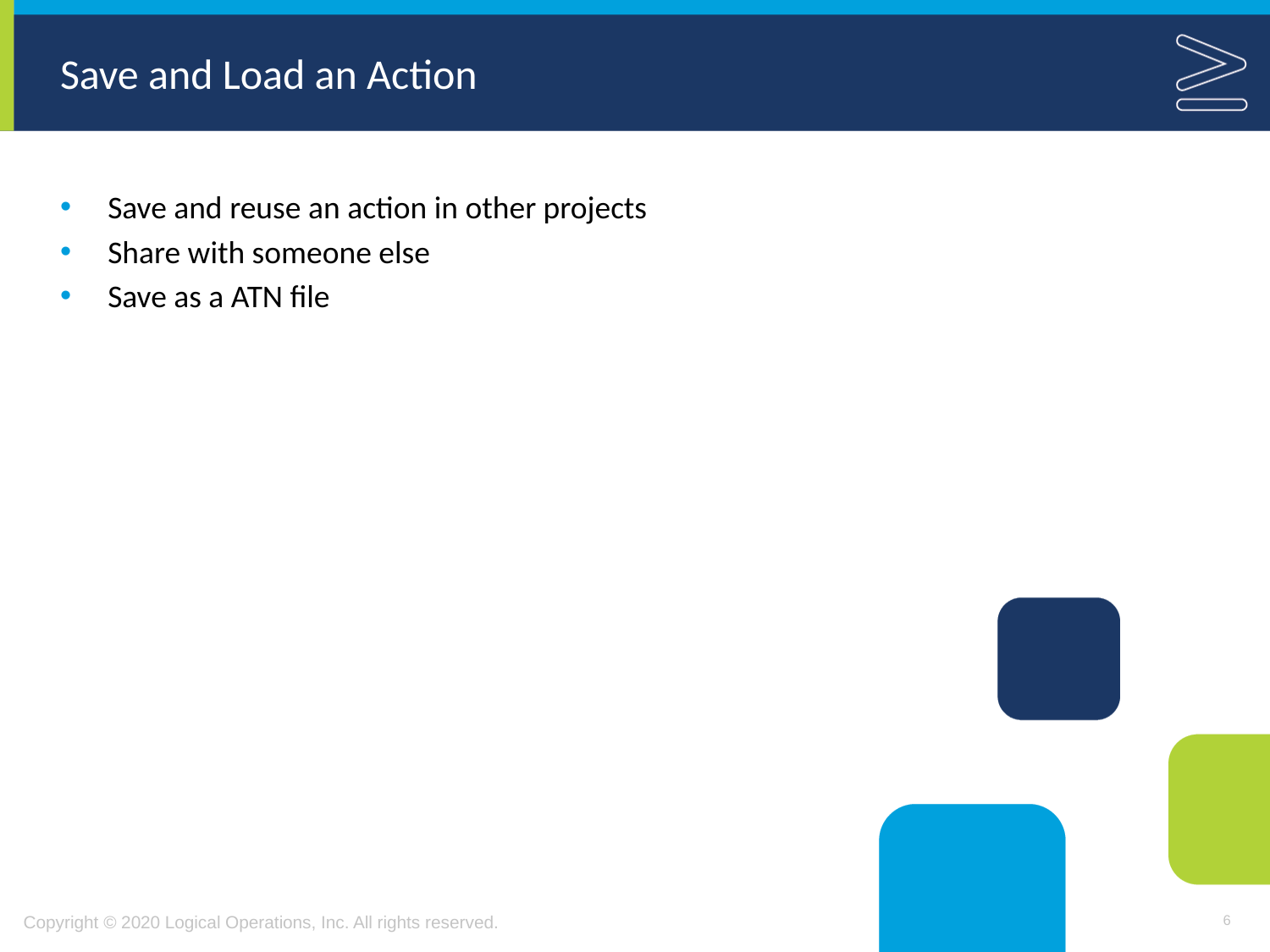

# Save and Load an Action
Save and reuse an action in other projects
Share with someone else
Save as a ATN file
6